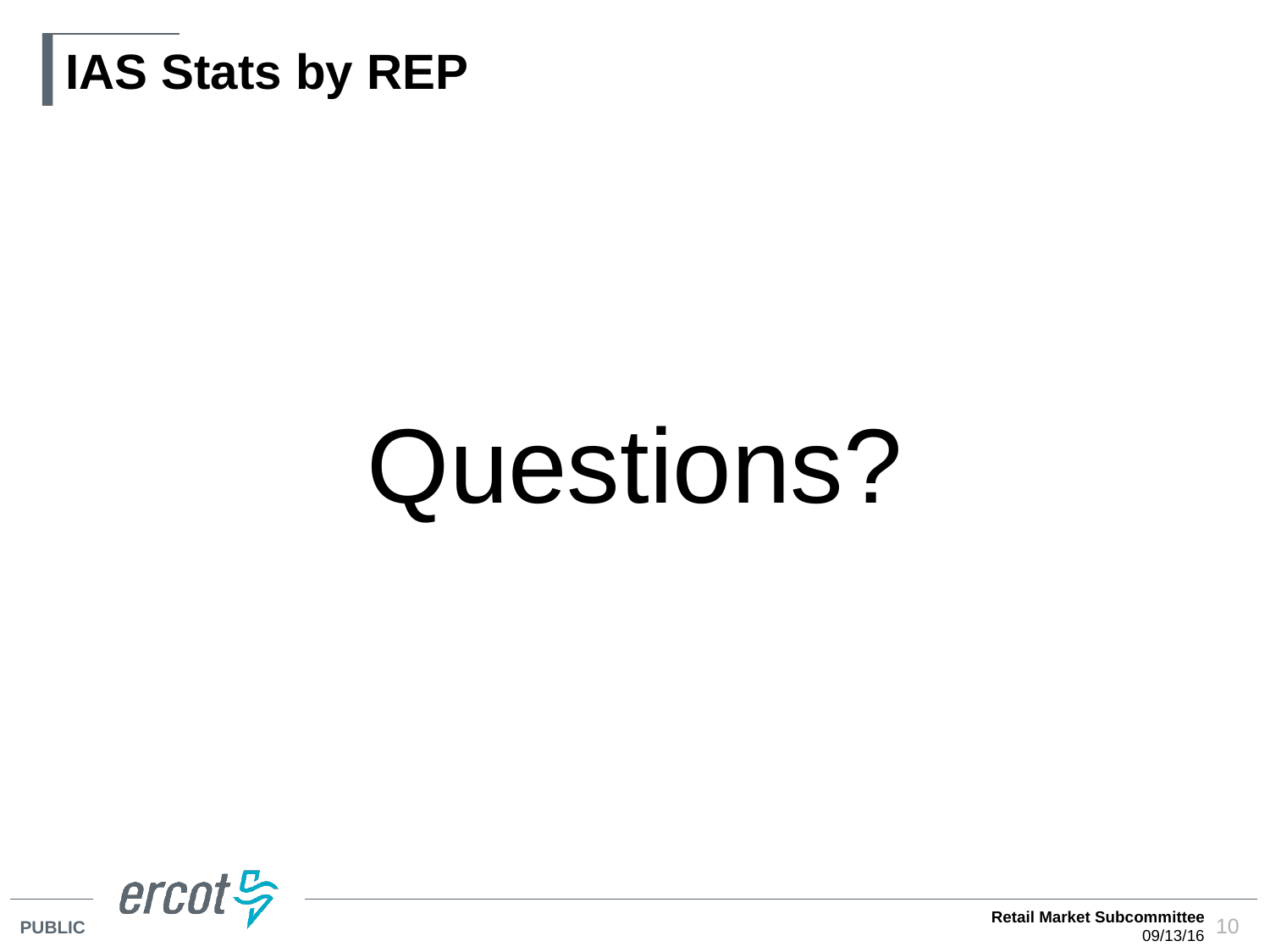

# IAS Stats by REP

Questions?

Retail Market Subcommittee
09/13/16
10